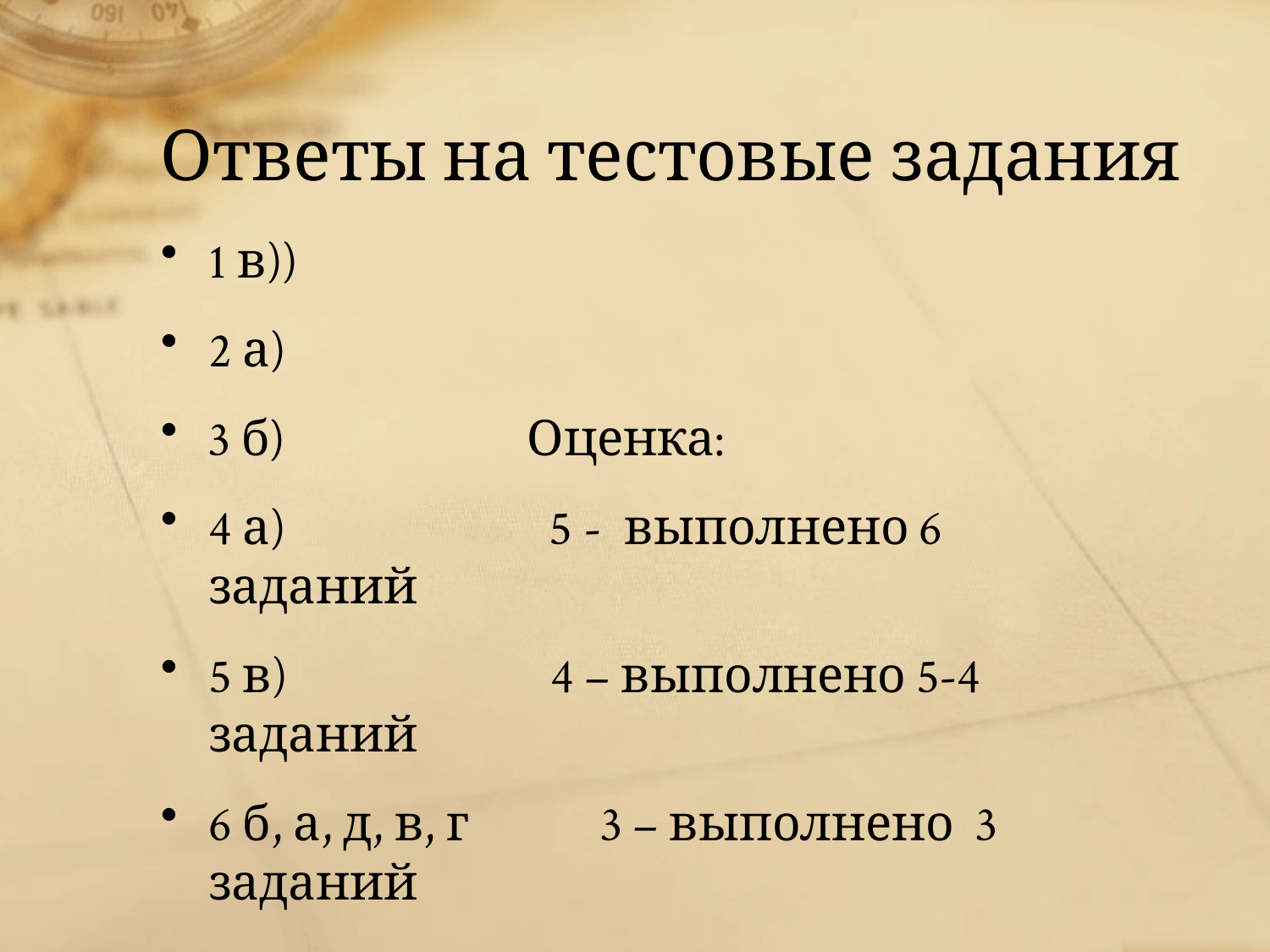

# Ответы на тестовые задания
1 в))
2 а)
3 б)                      Оценка:
4 а)                        5 -  выполнено 6 заданий
5 в)                        4 – выполнено 5-4 заданий
6 б, а, д, в, г            3 – выполнено  3 заданий